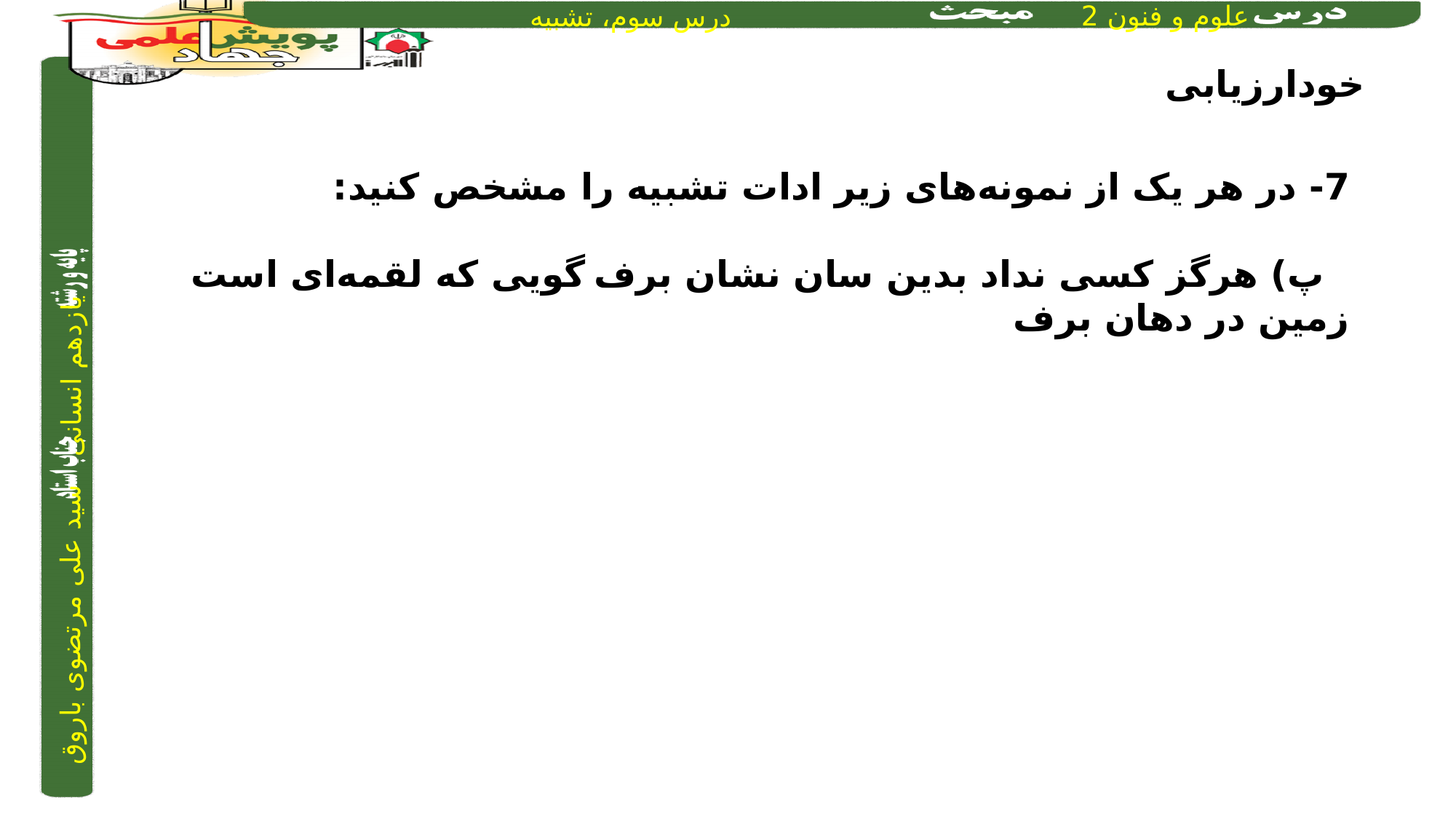

خودارزیابی
7- در هر یک از نمونه‌های زیر ادات تشبیه را مشخص کنید:

  پ) هرگز کسی نداد بدین سان نشان برف		گویی که لقمه‌ای است زمین در دهان برف